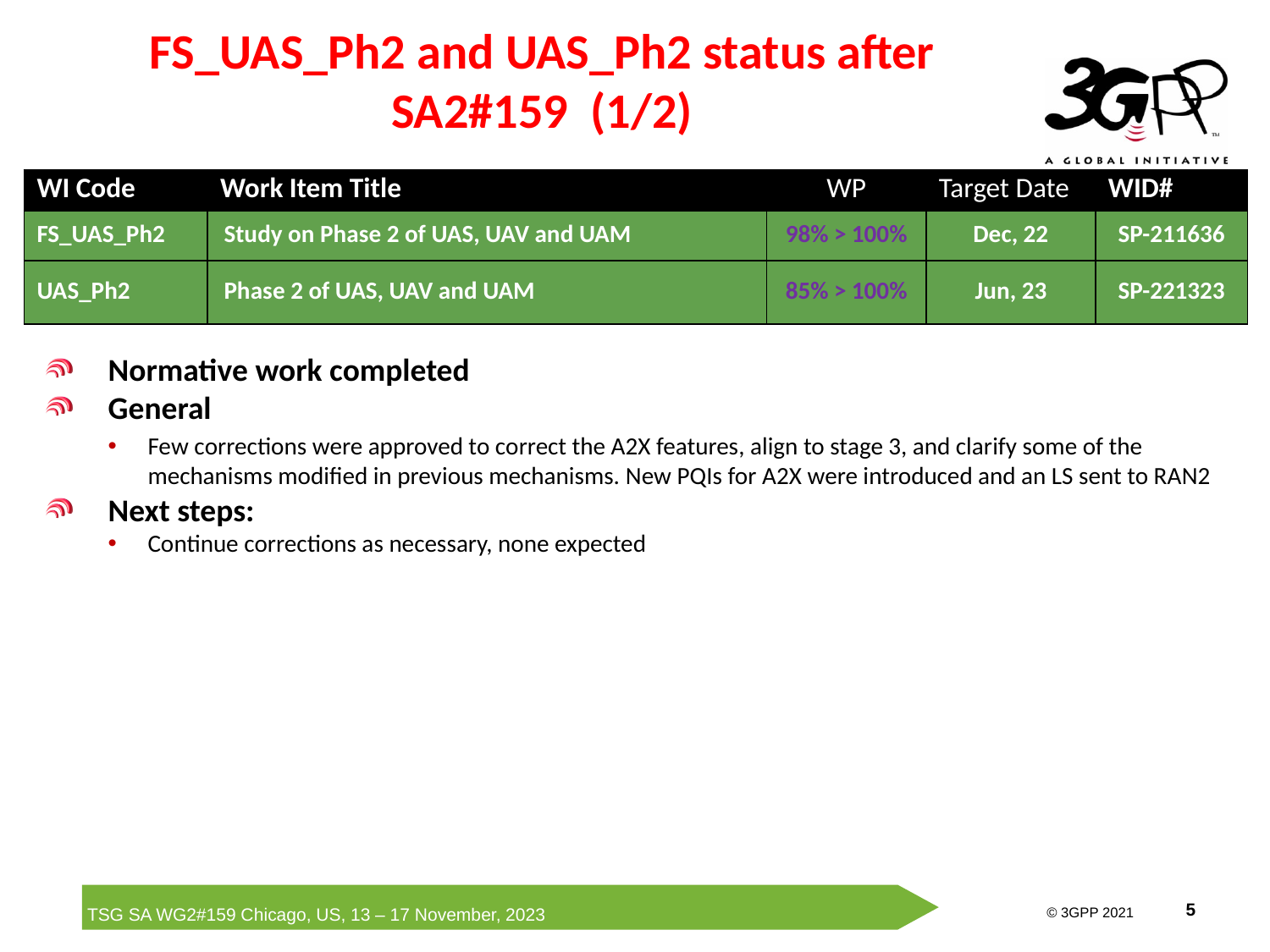

# FS_UAS_Ph2 and UAS_Ph2 status after SA2#159  (1/2)
| WI Code | Work Item Title | WP | Target Date | WID# |
| --- | --- | --- | --- | --- |
| FS\_UAS\_Ph2 | Study on Phase 2 of UAS, UAV and UAM | 98% > 100% | Dec, 22 | SP-211636 |
| UAS\_Ph2 | Phase 2 of UAS, UAV and UAM | 85% > 100% | Jun, 23 | SP-221323 |
Normative work completed
General
Few corrections were approved to correct the A2X features, align to stage 3, and clarify some of the mechanisms modified in previous mechanisms. New PQIs for A2X were introduced and an LS sent to RAN2
Next steps:
Continue corrections as necessary, none expected